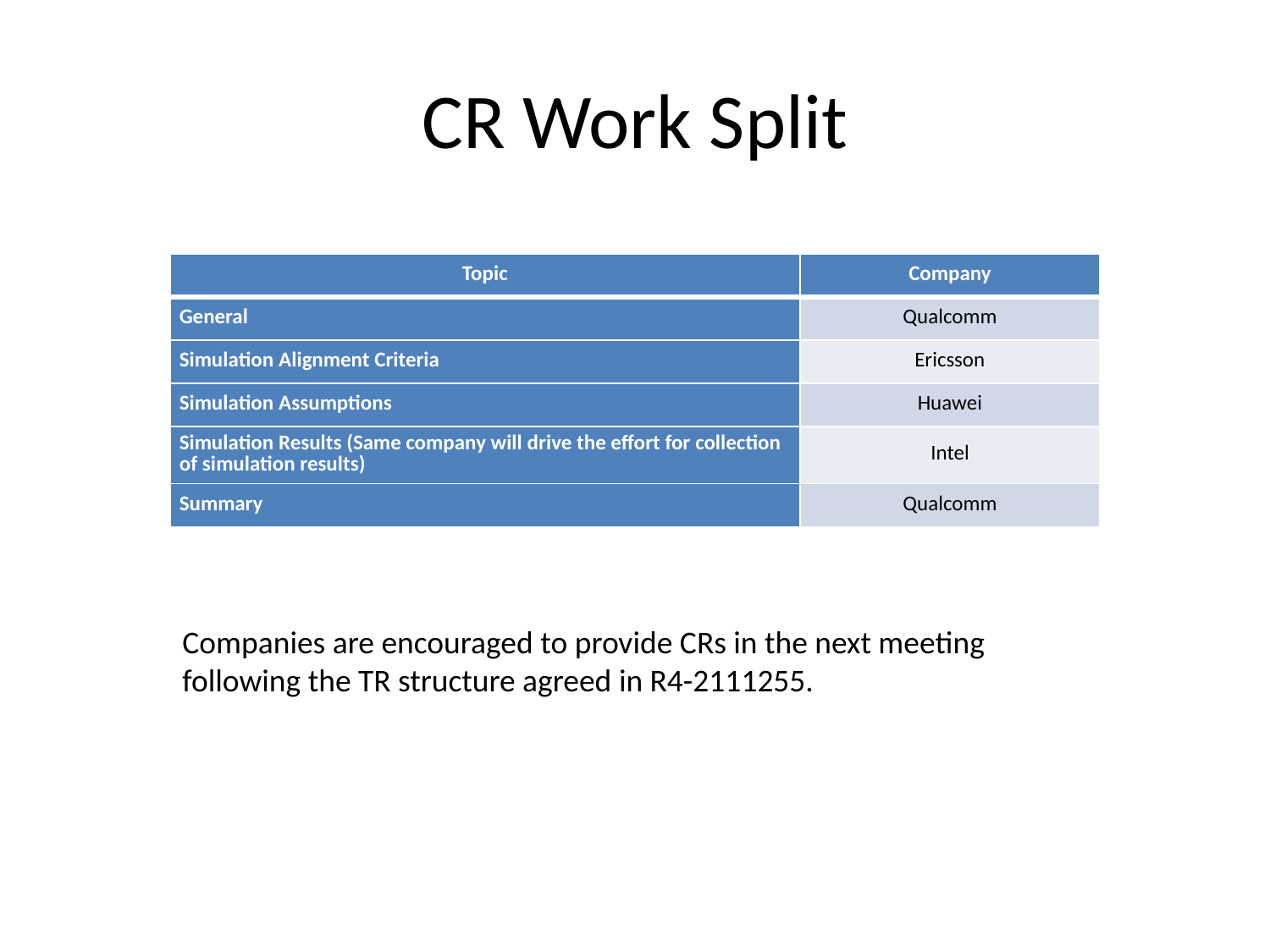

# CR Work Split
| Topic | Company |
| --- | --- |
| General | Qualcomm |
| Simulation Alignment Criteria | Ericsson |
| Simulation Assumptions | Huawei |
| Simulation Results (Same company will drive the effort for collection of simulation results) | Intel |
| Summary | Qualcomm |
Companies are encouraged to provide CRs in the next meeting following the TR structure agreed in R4-2111255.